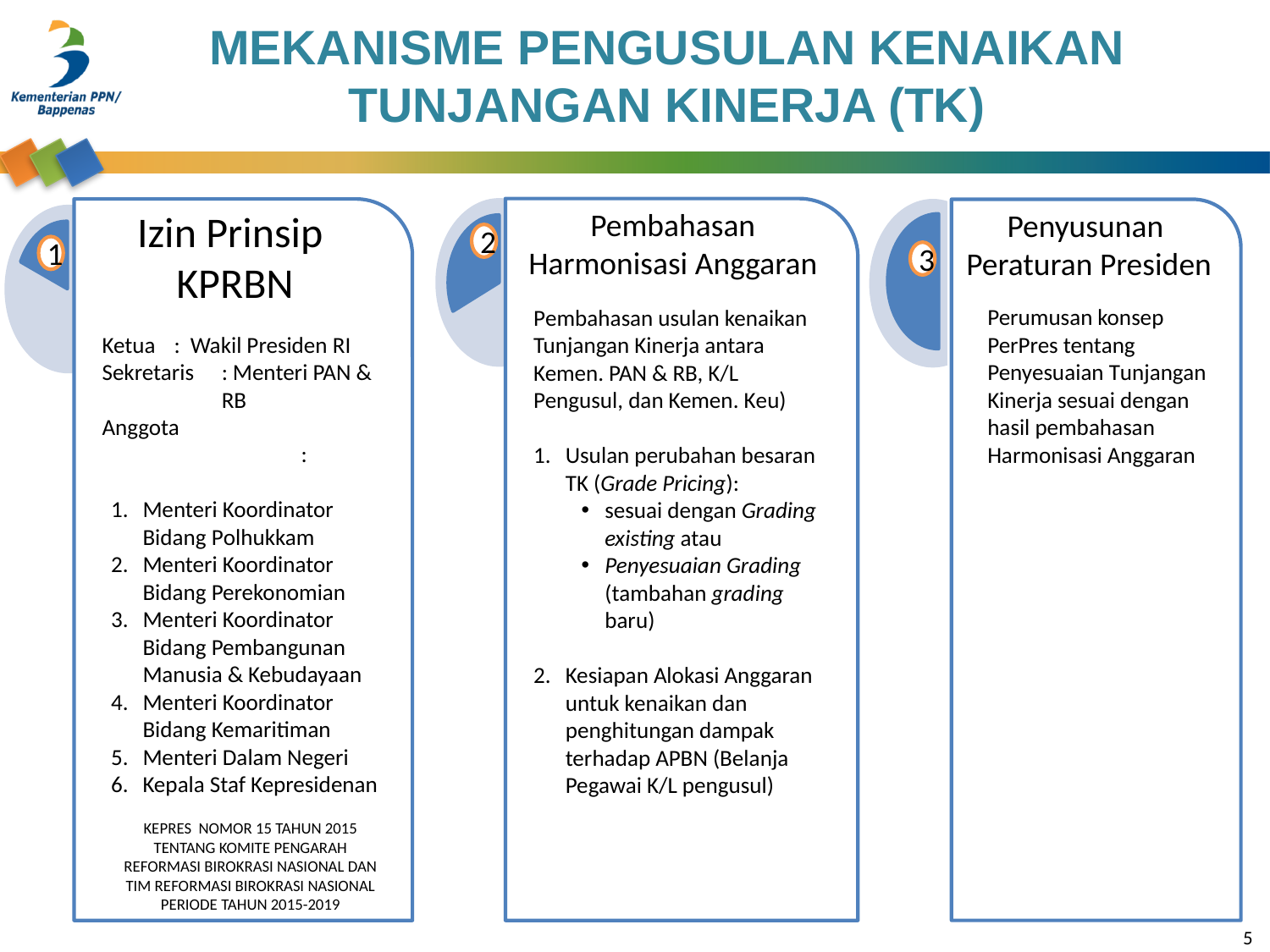

# MEKANISME PENGUSULAN KENAIKAN TUNJANGAN KINERJA (TK)

Pembahasan Harmonisasi Anggaran

Pembahasan usulan kenaikan Tunjangan Kinerja antara Kemen. PAN & RB, K/L Pengusul, dan Kemen. Keu)

Usulan perubahan besaran TK (Grade Pricing):
sesuai dengan Grading existing atau
Penyesuaian Grading (tambahan grading baru)

Kesiapan Alokasi Anggaran untuk kenaikan dan penghitungan dampak terhadap APBN (Belanja Pegawai K/L pengusul)
Izin Prinsip
KPRBN

Ketua   	:  Wakil Presiden RI
Sekretaris 	: Menteri PAN & RB
Anggota 		:
Menteri Koordinator Bidang Polhukkam
Menteri Koordinator Bidang Perekonomian
Menteri Koordinator Bidang Pembangunan Manusia & Kebudayaan
Menteri Koordinator Bidang Kemaritiman
Menteri Dalam Negeri
Kepala Staf Kepresidenan

Penyusunan
Peraturan Presiden

Perumusan konsep PerPres tentang Penyesuaian Tunjangan Kinerja sesuai dengan hasil pembahasan Harmonisasi Anggaran

2
1
3
KEPRES  NOMOR 15 TAHUN 2015
TENTANG KOMITE PENGARAH REFORMASI BIROKRASI NASIONAL DAN TIM REFORMASI BIROKRASI NASIONAL PERIODE TAHUN 2015-2019
5